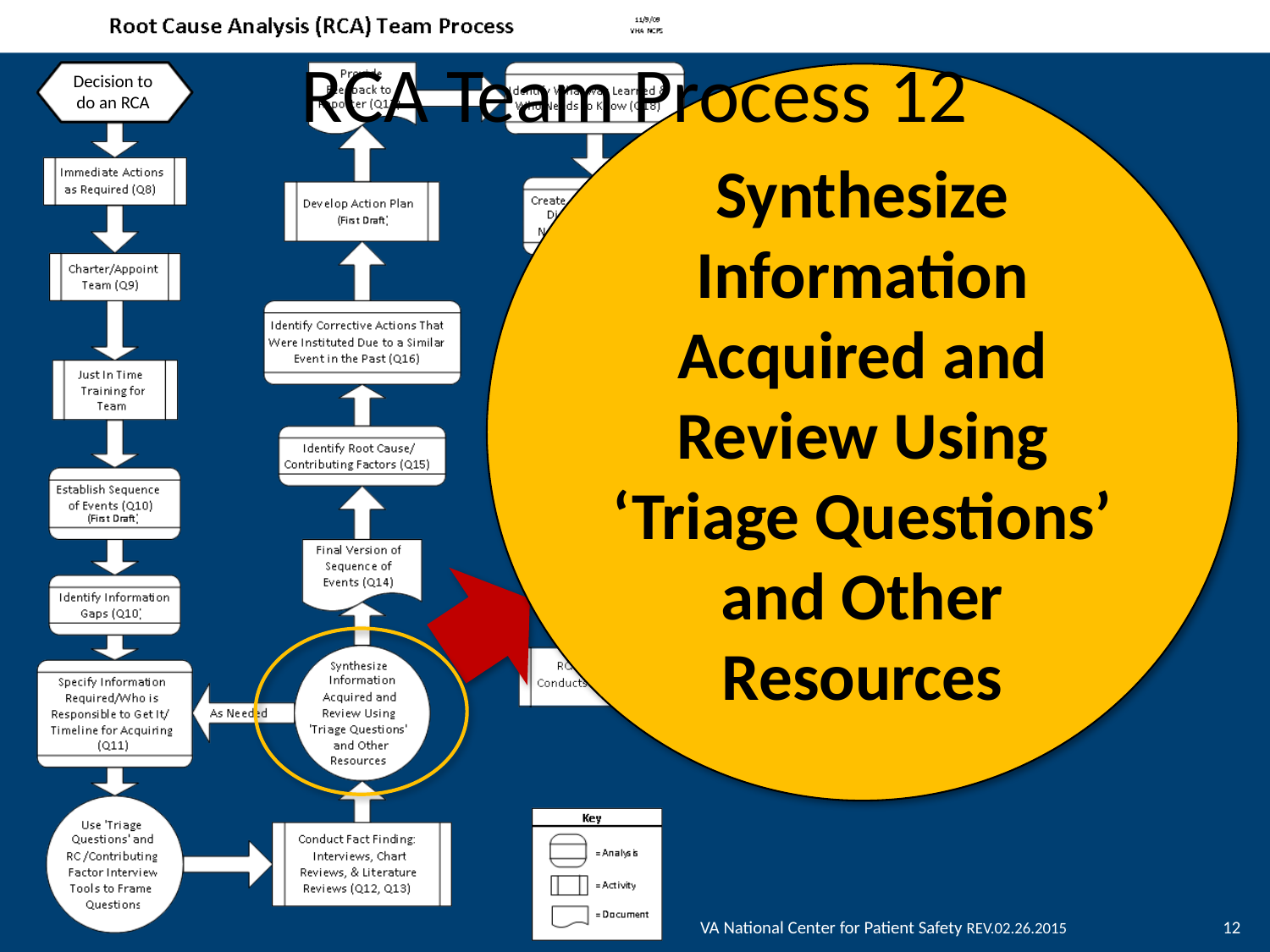

RCA Team Process 12
Synthesize Information Acquired and Review Using ‘Triage Questions’ and Other Resources